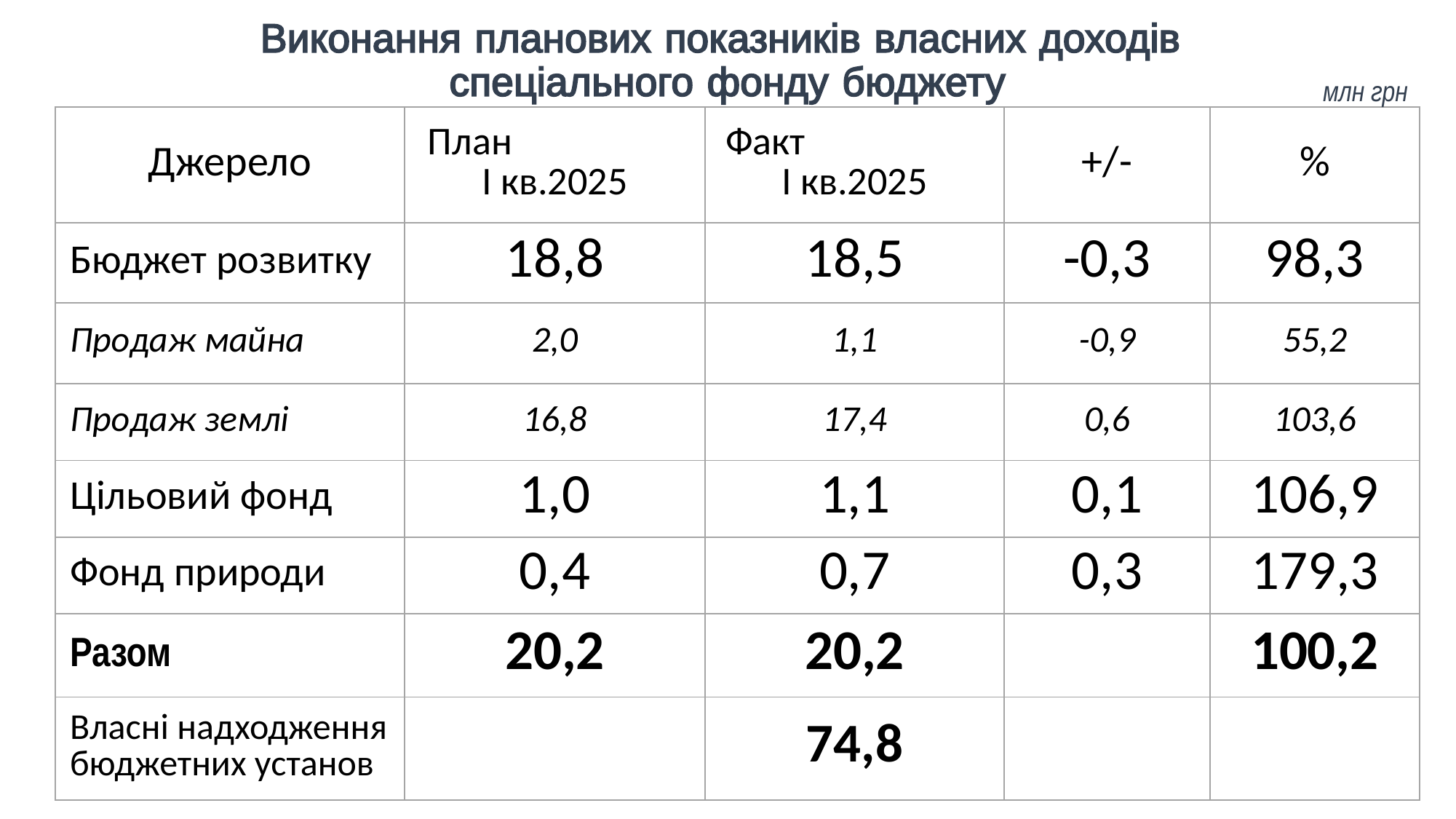

Виконання планових показників власних доходів
спеціального фонду бюджету
млн грн
| Джерело | План І кв.2025 | Факт І кв.2025 | +/- | % |
| --- | --- | --- | --- | --- |
| Бюджет розвитку | 18,8 | 18,5 | -0,3 | 98,3 |
| Продаж майна | 2,0 | 1,1 | -0,9 | 55,2 |
| Продаж землі | 16,8 | 17,4 | 0,6 | 103,6 |
| Цільовий фонд | 1,0 | 1,1 | 0,1 | 106,9 |
| Фонд природи | 0,4 | 0,7 | 0,3 | 179,3 |
| Разом | 20,2 | 20,2 |  | 100,2 |
| Власні надходження бюджетних установ |  | 74,8 |  |  |